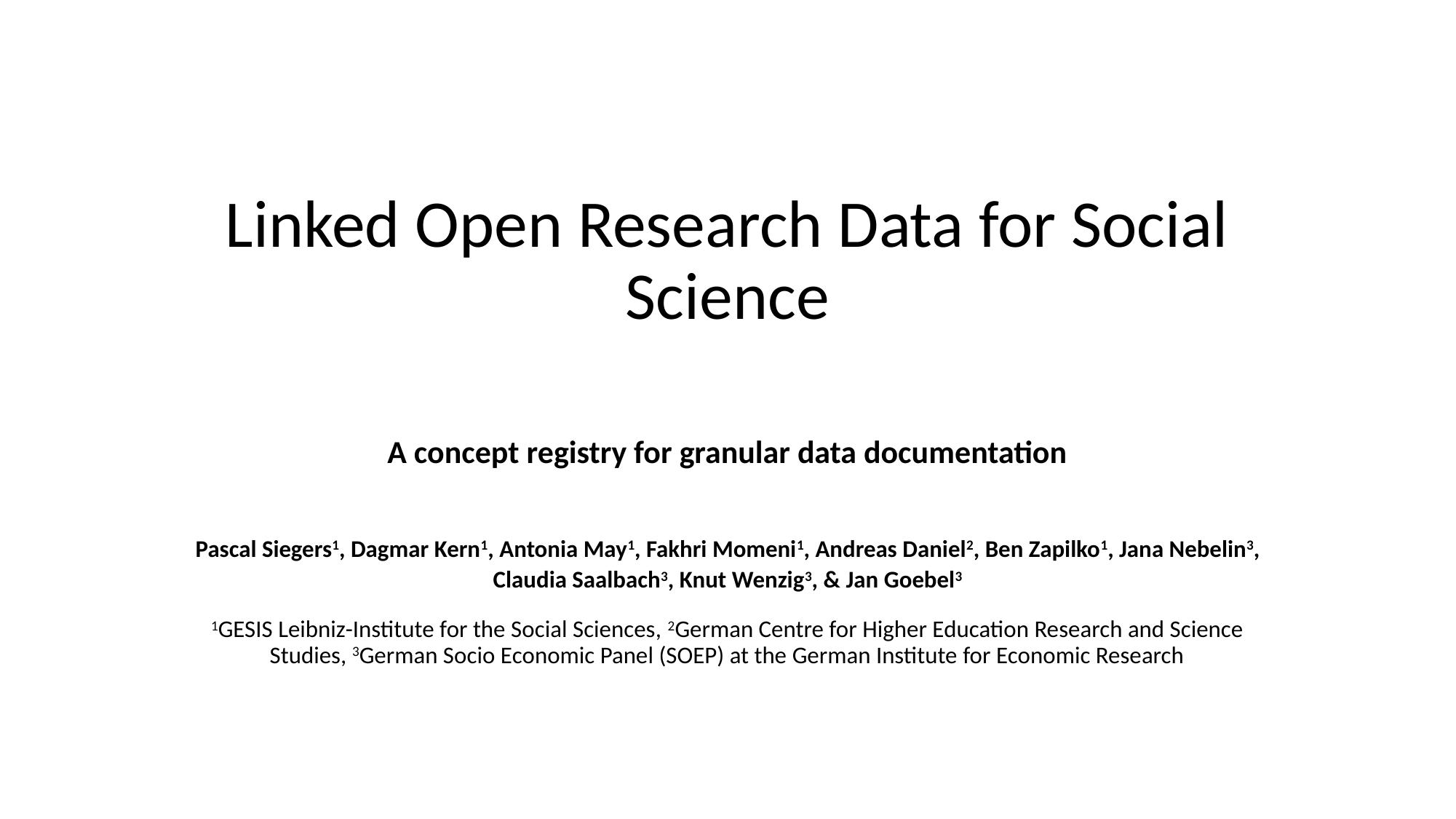

# Linked Open Research Data for Social Science
A concept registry for granular data documentation

Pascal Siegers1, Dagmar Kern1, Antonia May1, Fakhri Momeni1, Andreas Daniel2, Ben Zapilko1, Jana Nebelin3, Claudia Saalbach3, Knut Wenzig3, & Jan Goebel3
1GESIS Leibniz-Institute for the Social Sciences, 2German Centre for Higher Education Research and Science Studies, 3German Socio Economic Panel (SOEP) at the German Institute for Economic Research